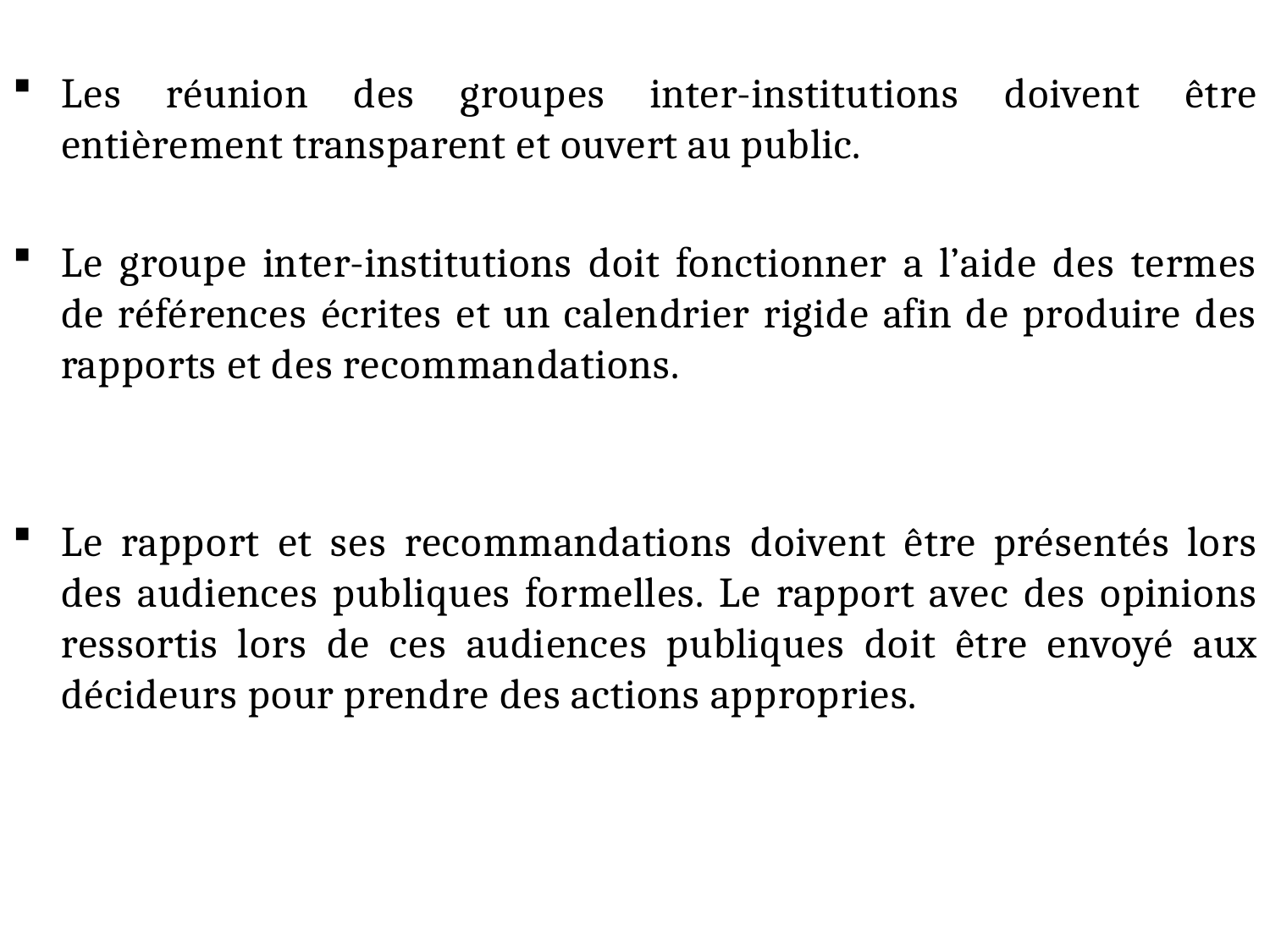

Les réunion des groupes inter-institutions doivent être entièrement transparent et ouvert au public.

Le groupe inter-institutions doit fonctionner a l’aide des termes de références écrites et un calendrier rigide afin de produire des rapports et des recommandations.

Le rapport et ses recommandations doivent être présentés lors des audiences publiques formelles. Le rapport avec des opinions ressortis lors de ces audiences publiques doit être envoyé aux décideurs pour prendre des actions appropries.